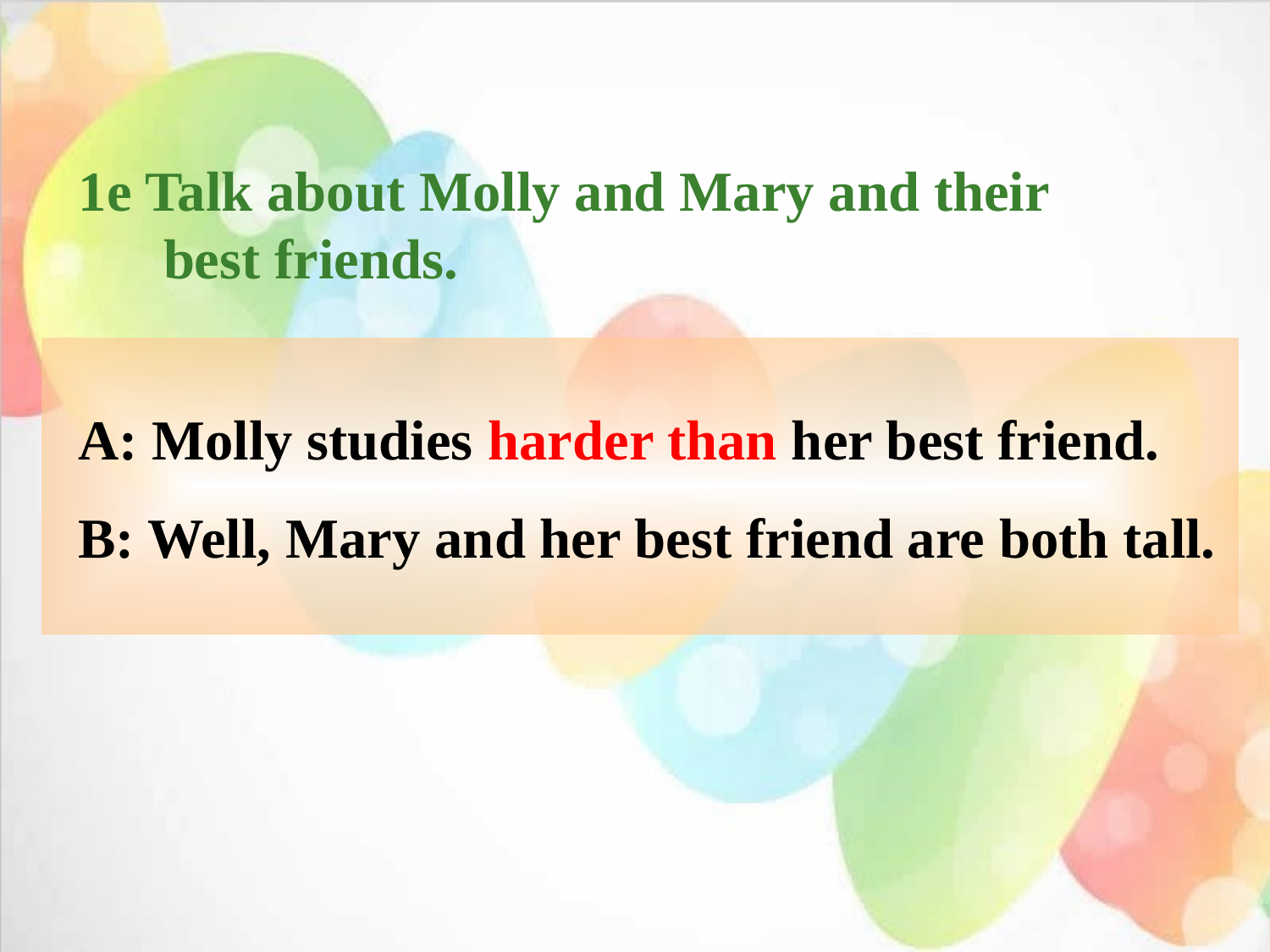

1e Talk about Molly and Mary and their
      best friends.

A: Molly studies harder than her best friend.
B: Well, Mary and her best friend are both tall.